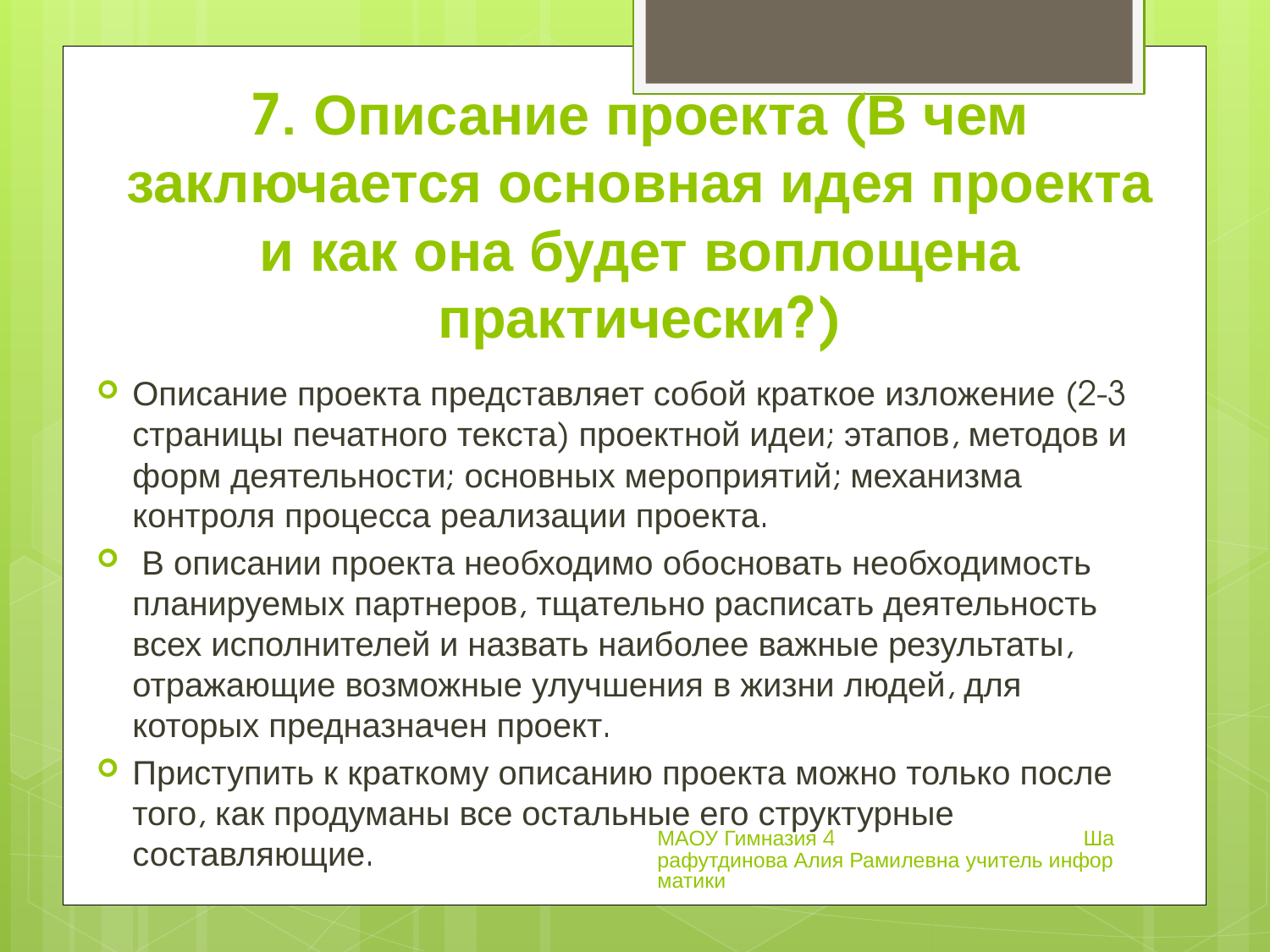

# 7. Описание проекта (В чем заключается основная идея проекта и как она будет воплощена практически?)
Описание проекта представляет собой краткое изложение (2-3 страницы печатного текста) проектной идеи; этапов, методов и форм деятельности; основных мероприятий; механизма контроля процесса реализации проекта.
 В описании проекта необходимо обосновать необходимость планируемых партнеров, тщательно расписать деятельность всех исполнителей и назвать наиболее важные результаты, отражающие возможные улучшения в жизни людей, для которых предназначен проект.
Приступить к краткому описанию проекта можно только после того, как продуманы все остальные его структурные составляющие.
МАОУ Гимназия 4                                          Шарафутдинова Алия Рамилевна учитель информатики